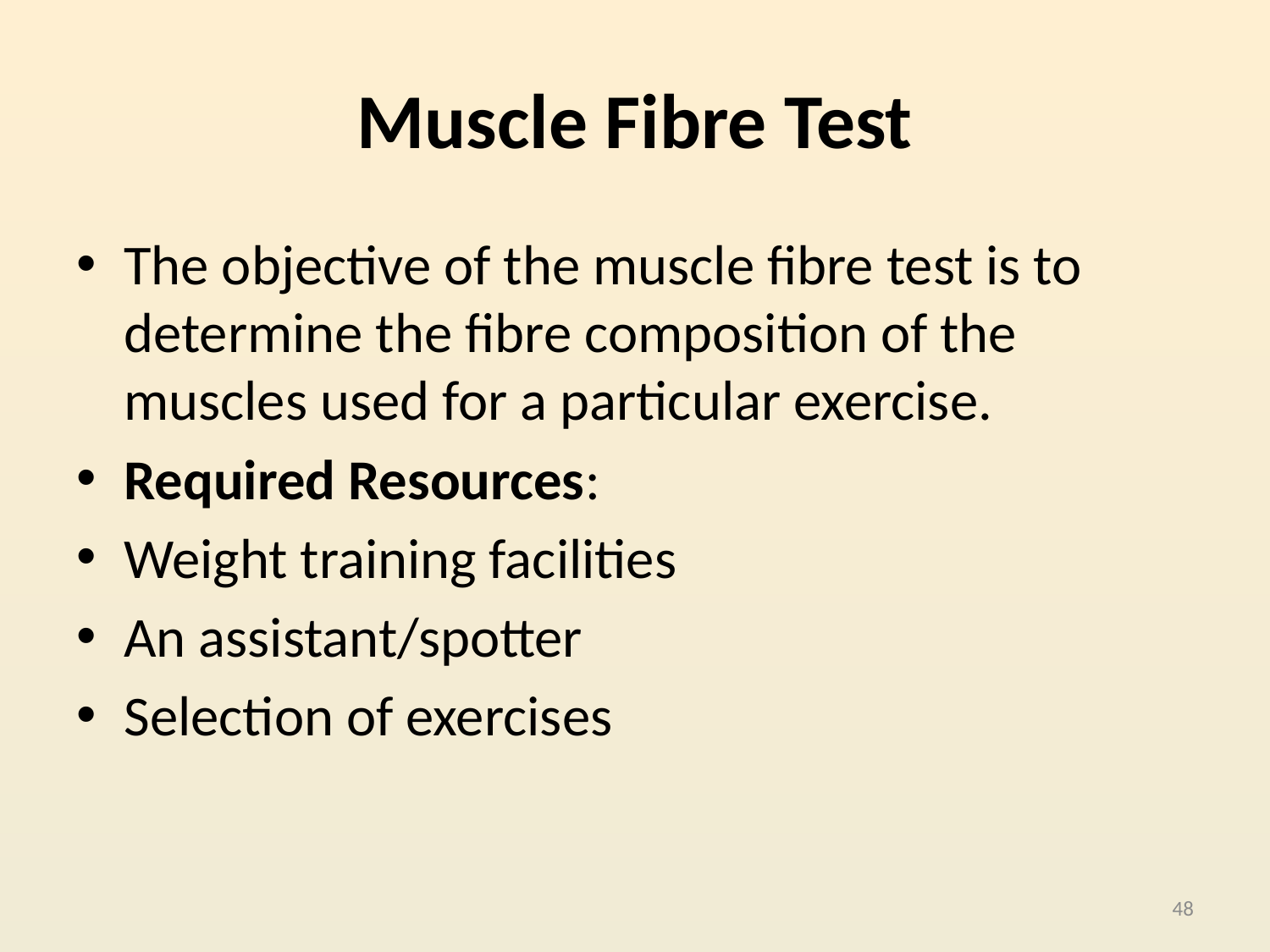

# Muscle Fibre Test
The objective of the muscle fibre test is to determine the fibre composition of the muscles used for a particular exercise.
Required Resources:
Weight training facilities
An assistant/spotter
Selection of exercises

48